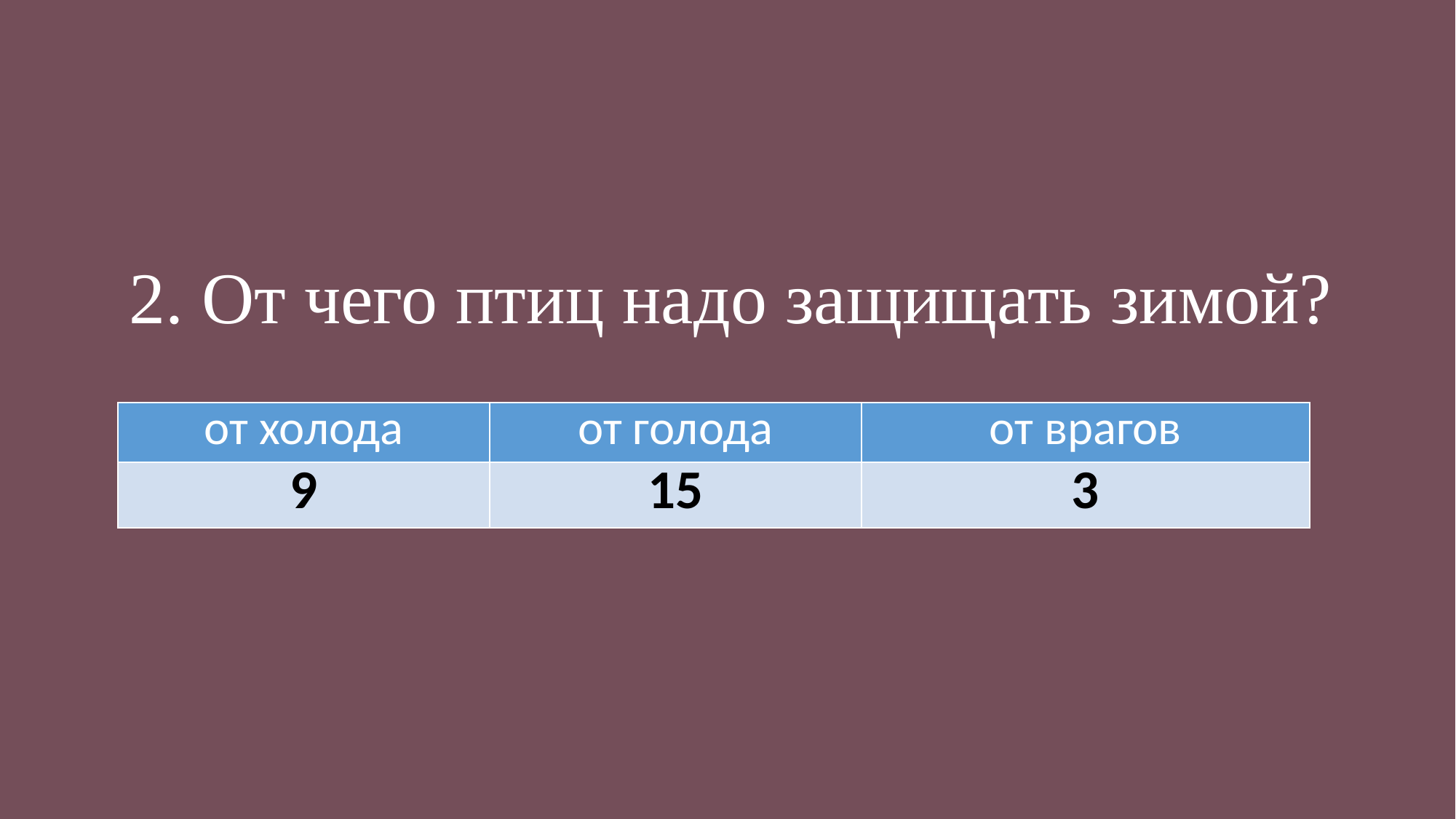

2. От чего птиц надо защищать зимой?

| от холода | от голода | от врагов |
| --- | --- | --- |
| 9 | 15 | 3 |